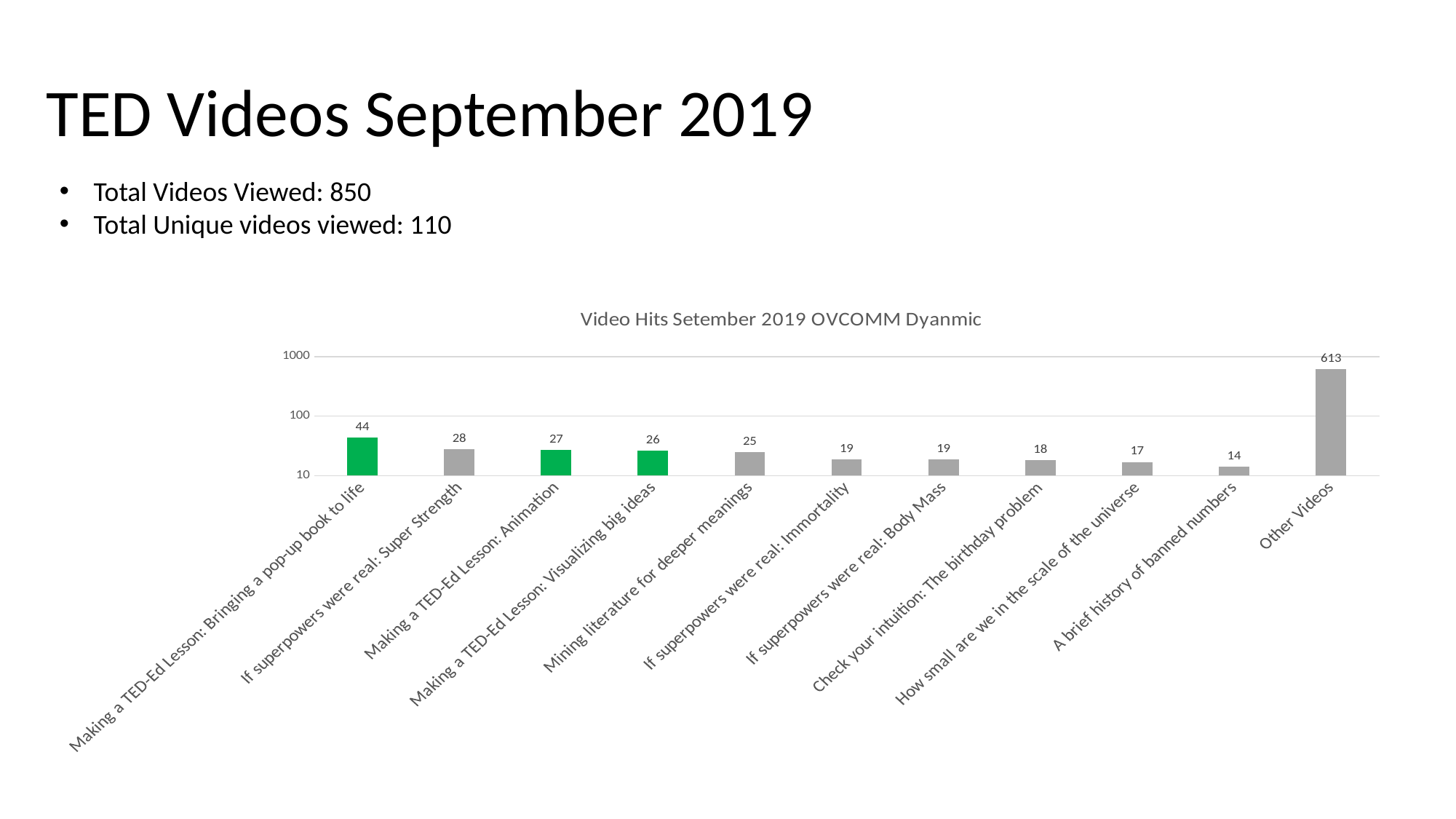

# TED Videos September 2019
Total Videos Viewed: 850
Total Unique videos viewed: 110

### Chart:

| Category | Video Hits Setember 2019 OVCOMM Dyanmic  |
|---|---|
| Making a TED-Ed Lesson: Bringing a pop-up book to life | 44.0 |
| If superpowers were real: Super Strength | 28.0 |
| Making a TED-Ed Lesson: Animation | 27.0 |
| Making a TED-Ed Lesson: Visualizing big ideas | 26.0 |
| Mining literature for deeper meanings | 25.0 |
| If superpowers were real: Immortality | 19.0 |
| If superpowers were real: Body Mass | 19.0 |
| Check your intuition: The birthday problem | 18.0 |
| How small are we in the scale of the universe | 17.0 |
| A brief history of banned numbers | 14.0 |
| Other Videos | 613.0 |